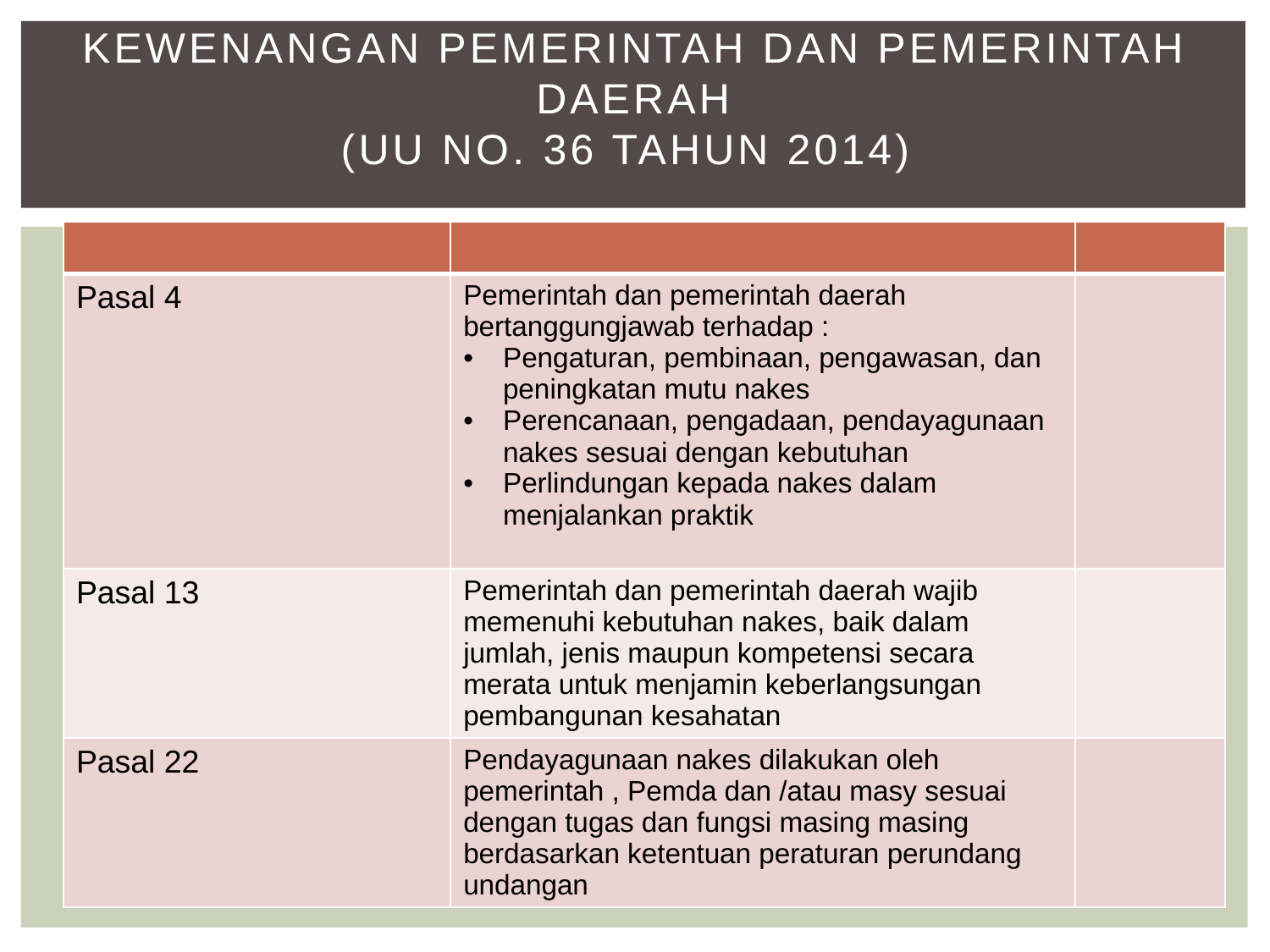

# Kewenangan Pemerintah dan pemerintah daerah (UU No. 36 tahun 2014)
|  |  |  |
| --- | --- | --- |
| Pasal 4 | Pemerintah dan pemerintah daerah bertanggungjawab terhadap : Pengaturan, pembinaan, pengawasan, dan peningkatan mutu nakes Perencanaan, pengadaan, pendayagunaan nakes sesuai dengan kebutuhan Perlindungan kepada nakes dalam menjalankan praktik |  |
| Pasal 13 | Pemerintah dan pemerintah daerah wajib memenuhi kebutuhan nakes, baik dalam jumlah, jenis maupun kompetensi secara merata untuk menjamin keberlangsungan pembangunan kesahatan |  |
| Pasal 22 | Pendayagunaan nakes dilakukan oleh pemerintah , Pemda dan /atau masy sesuai dengan tugas dan fungsi masing masing berdasarkan ketentuan peraturan perundang undangan |  |